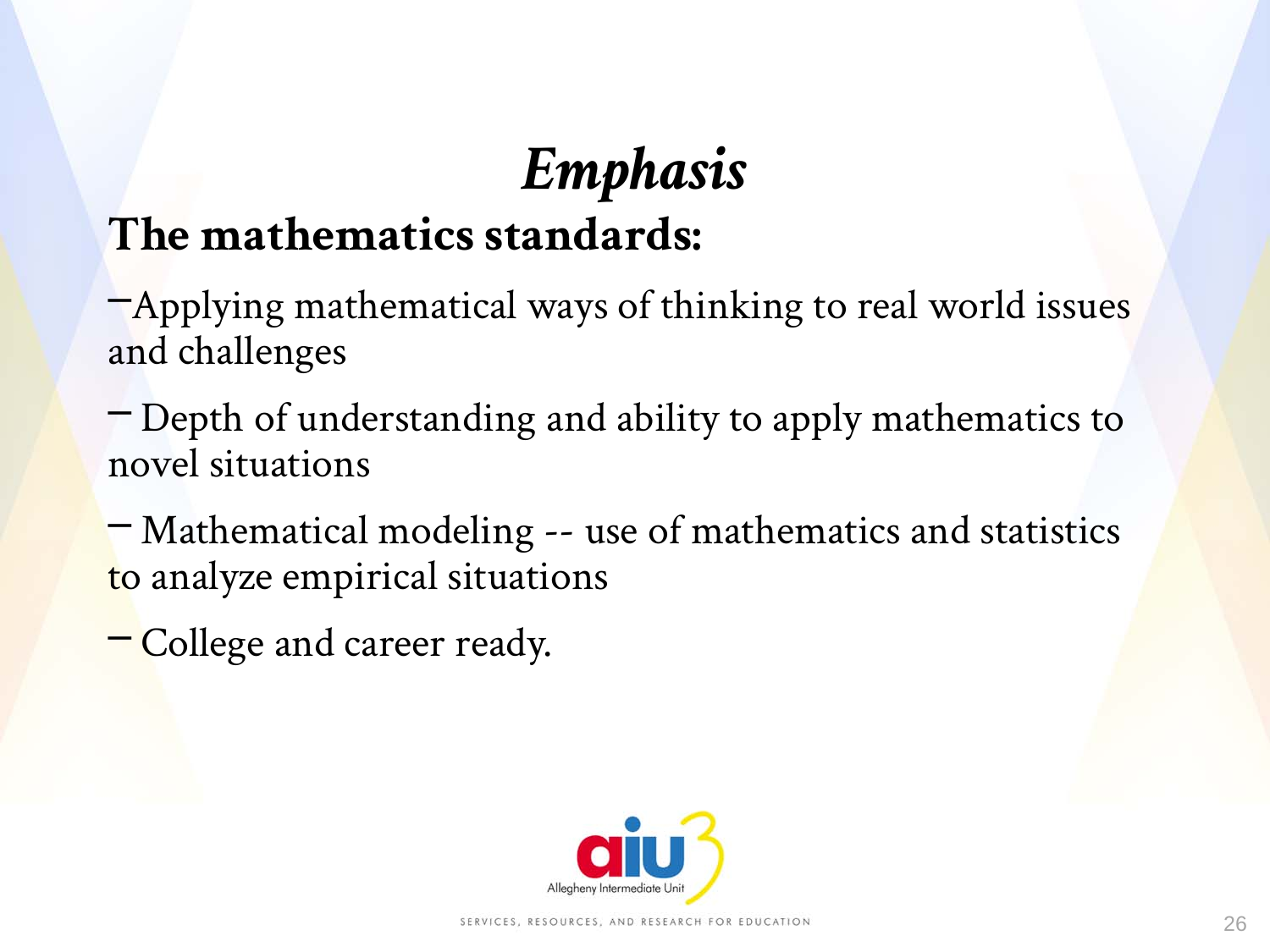

Emphasis
The mathematics standards:
Applying mathematical ways of thinking to real world issues and challenges
 Depth of understanding and ability to apply mathematics to novel situations
 Mathematical modeling -- use of mathematics and statistics to analyze empirical situations
 College and career ready.

26